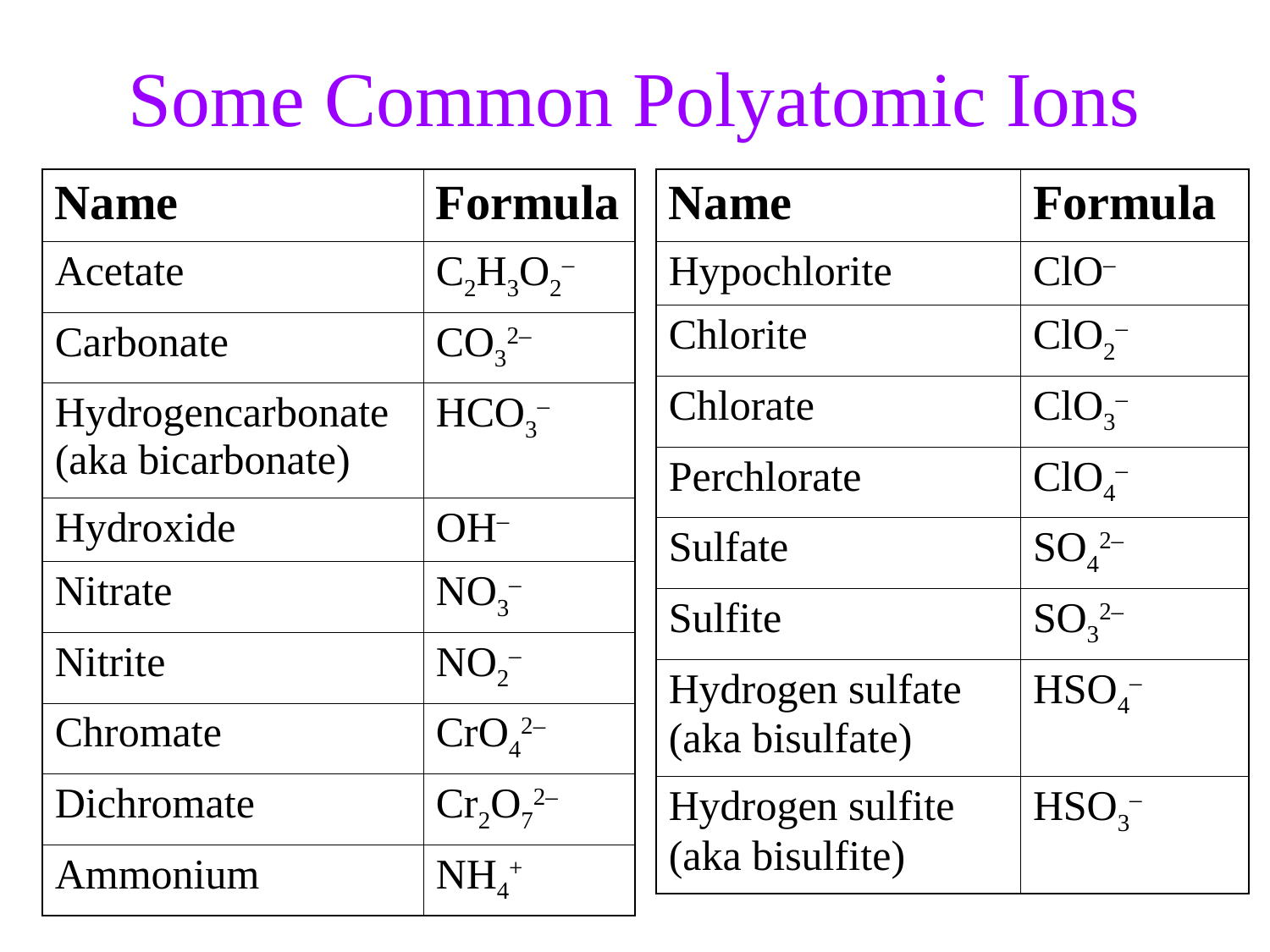

Some Common Polyatomic Ions
| Name | Formula |
| --- | --- |
| Acetate | C2H3O2– |
| Carbonate | CO32– |
| Hydrogencarbonate (aka bicarbonate) | HCO3– |
| Hydroxide | OH– |
| Nitrate | NO3– |
| Nitrite | NO2– |
| Chromate | CrO42– |
| Dichromate | Cr2O72– |
| Ammonium | NH4+ |
| Name | Formula |
| --- | --- |
| Hypochlorite | ClO– |
| Chlorite | ClO2– |
| Chlorate | ClO3– |
| Perchlorate | ClO4– |
| Sulfate | SO42– |
| Sulfite | SO32– |
| Hydrogen sulfate (aka bisulfate) | HSO4– |
| Hydrogen sulfite (aka bisulfite) | HSO3– |